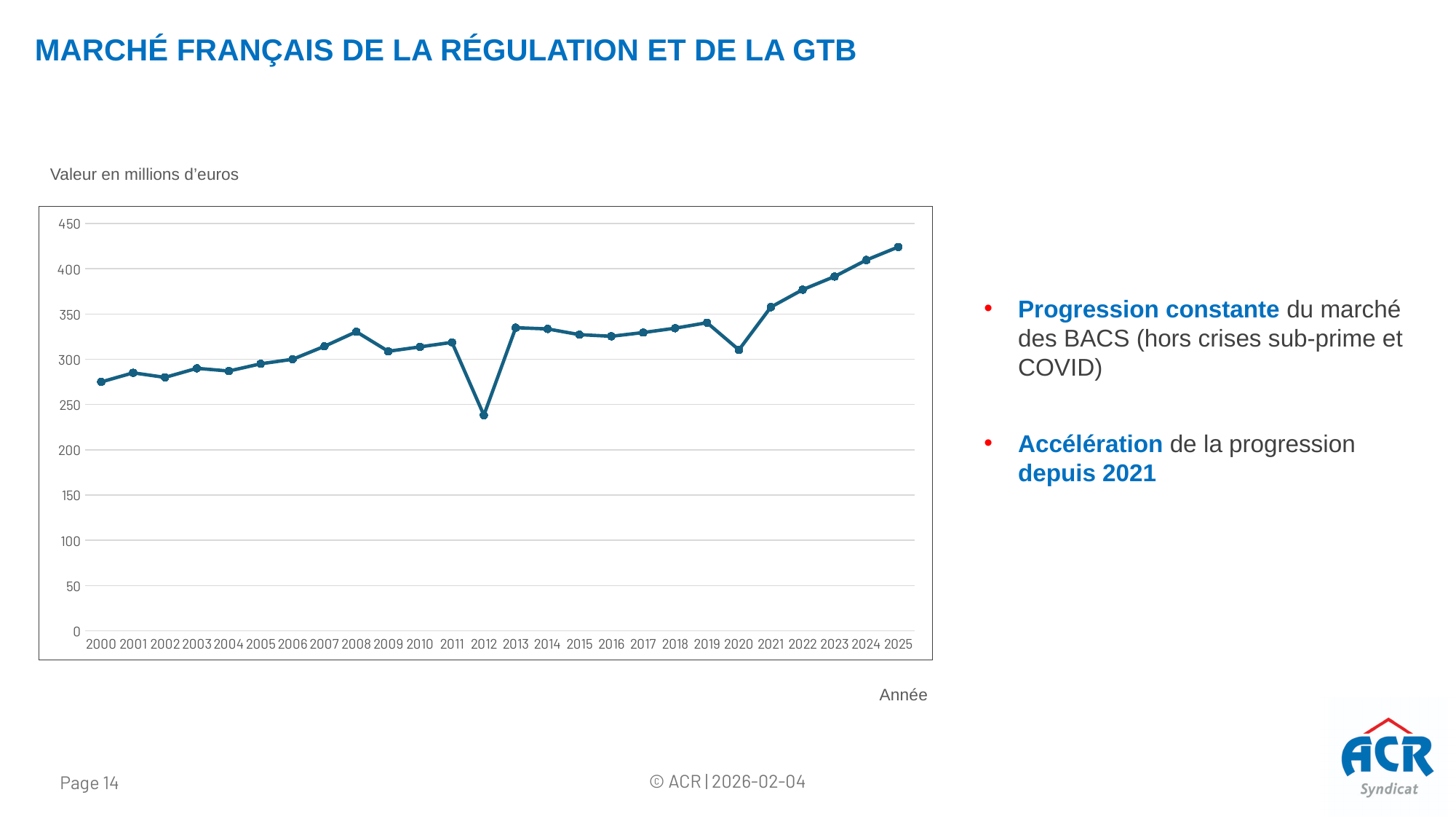

Marché français de la Régulation et de la GTB
Valeur en millions d’euros

### Chart

| Category |  |
|---|---|
| 2000 | 275.0 |
| 2001 | 285.0 |
| 2002 | 280.0 |
| 2003 | 290.0 |
| 2004 | 287.0 |
| 2005 | 295.0 |
| 2006 | 300.0 |
| 2007 | 314.3 |
| 2008 | 330.4 |
| 2009 | 308.8 |
| 2010 | 313.7 |
| 2011 | 318.7 |
| 2012 | 238.2 |
| 2013 | 334.9 |
| 2014 | 333.5 |
| 2015 | 327.2 |
| 2016 | 325.4 |
| 2017 | 329.5 |
| 2018 | 334.3 |
| 2019 | 340.4 |
| 2020 | 310.4 |
| 2021 | 357.6 |
| 2022 | 376.9 |
| 2023 | 391.4 |
| 2024 | 409.7 |
| 2025 | 424.1 |
Progression constante du marché des BACS (hors crises sub-prime et COVID)

Accélération de la progression depuis 2021
Année
Page 14
© ACR | 2026-02-04